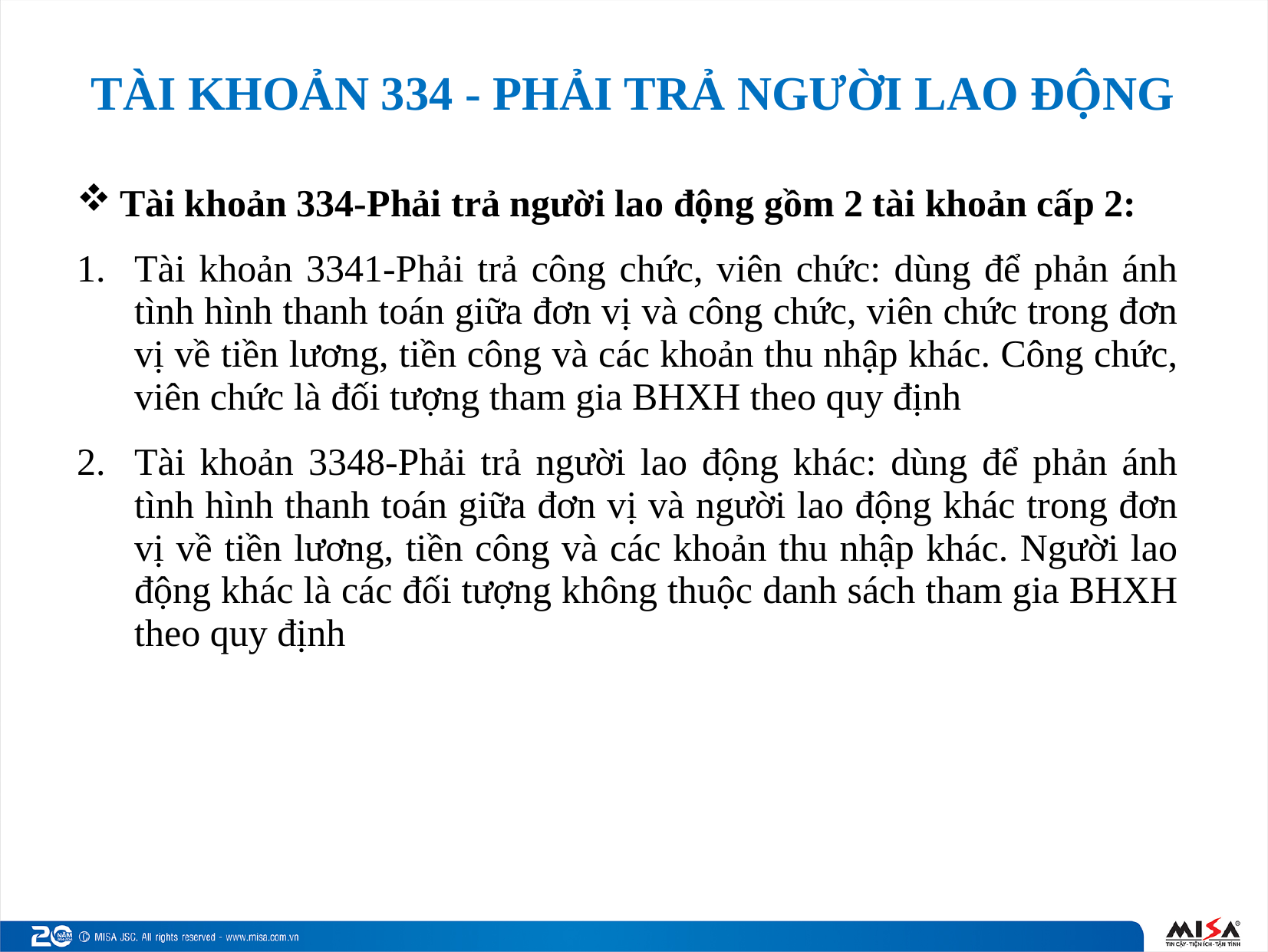

# TÀI KHOẢN 334 - PHẢI TRẢ NGƯỜI LAO ĐỘNG
Tài khoản 334-Phải trả người lao động gồm 2 tài khoản cấp 2:
Tài khoản 3341-Phải trả công chức, viên chức: dùng để phản ánh tình hình thanh toán giữa đơn vị và công chức, viên chức trong đơn vị về tiền lương, tiền công và các khoản thu nhập khác. Công chức, viên chức là đối tượng tham gia BHXH theo quy định
Tài khoản 3348-Phải trả người lao động khác: dùng để phản ánh tình hình thanh toán giữa đơn vị và người lao động khác trong đơn vị về tiền lương, tiền công và các khoản thu nhập khác. Người lao động khác là các đối tượng không thuộc danh sách tham gia BHXH theo quy định